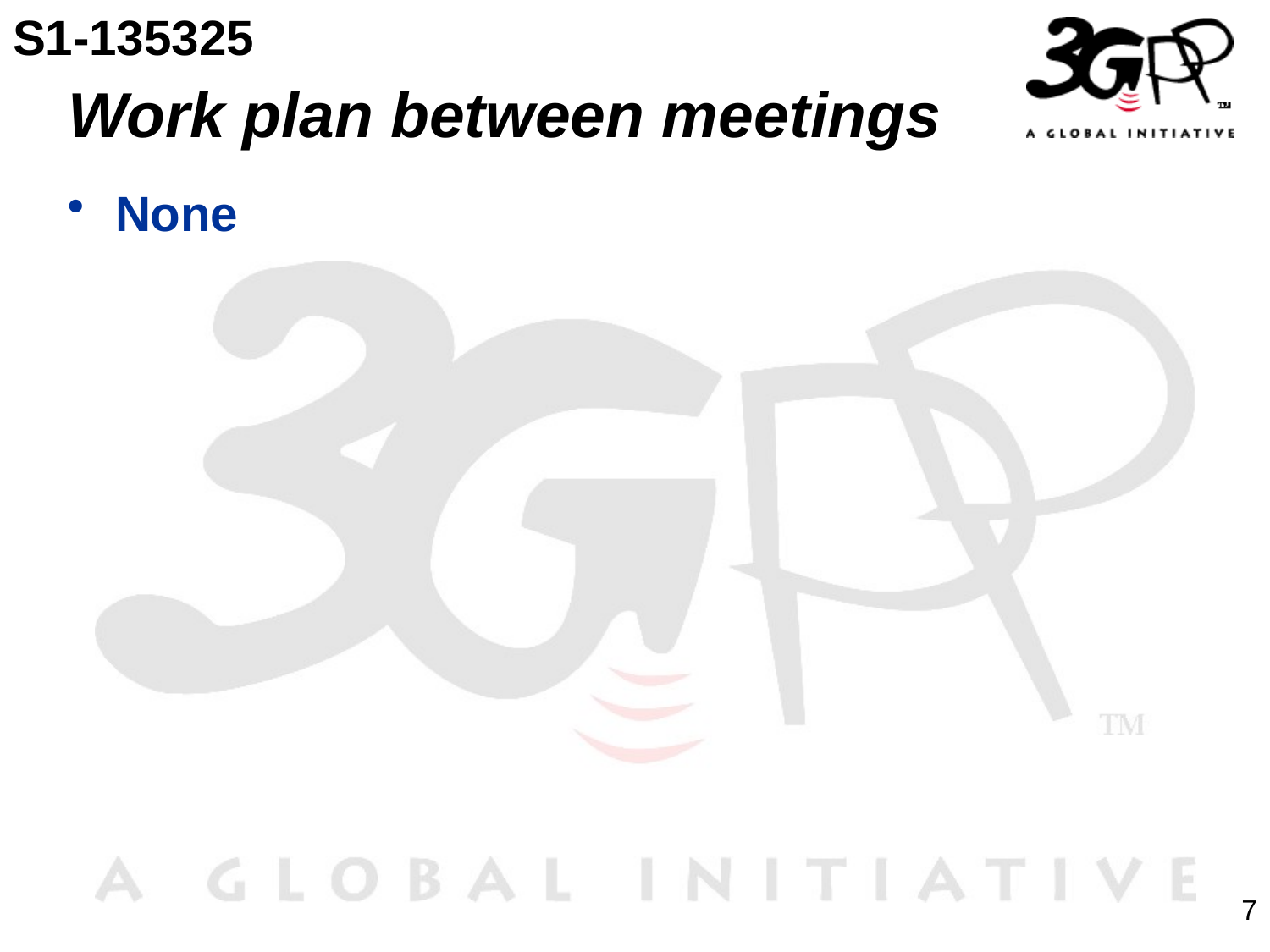

S1-135325
# Work plan between meetings
None
7